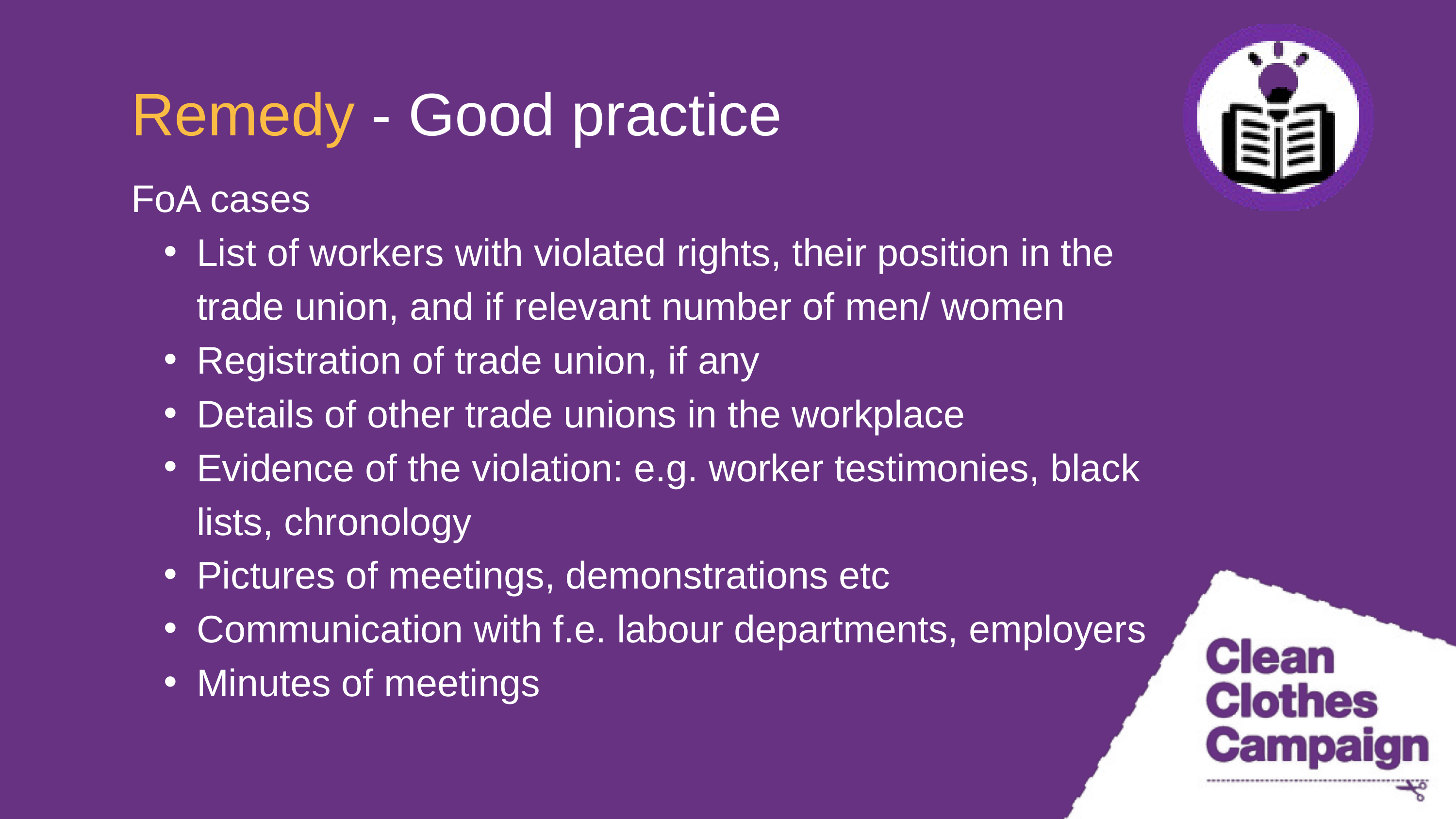

Remedy - Good practice
FoA cases
List of workers with violated rights, their position in the trade union, and if relevant number of men/ women
Registration of trade union, if any
Details of other trade unions in the workplace
Evidence of the violation: e.g. worker testimonies, black lists, chronology
Pictures of meetings, demonstrations etc
Communication with f.e. labour departments, employers
Minutes of meetings